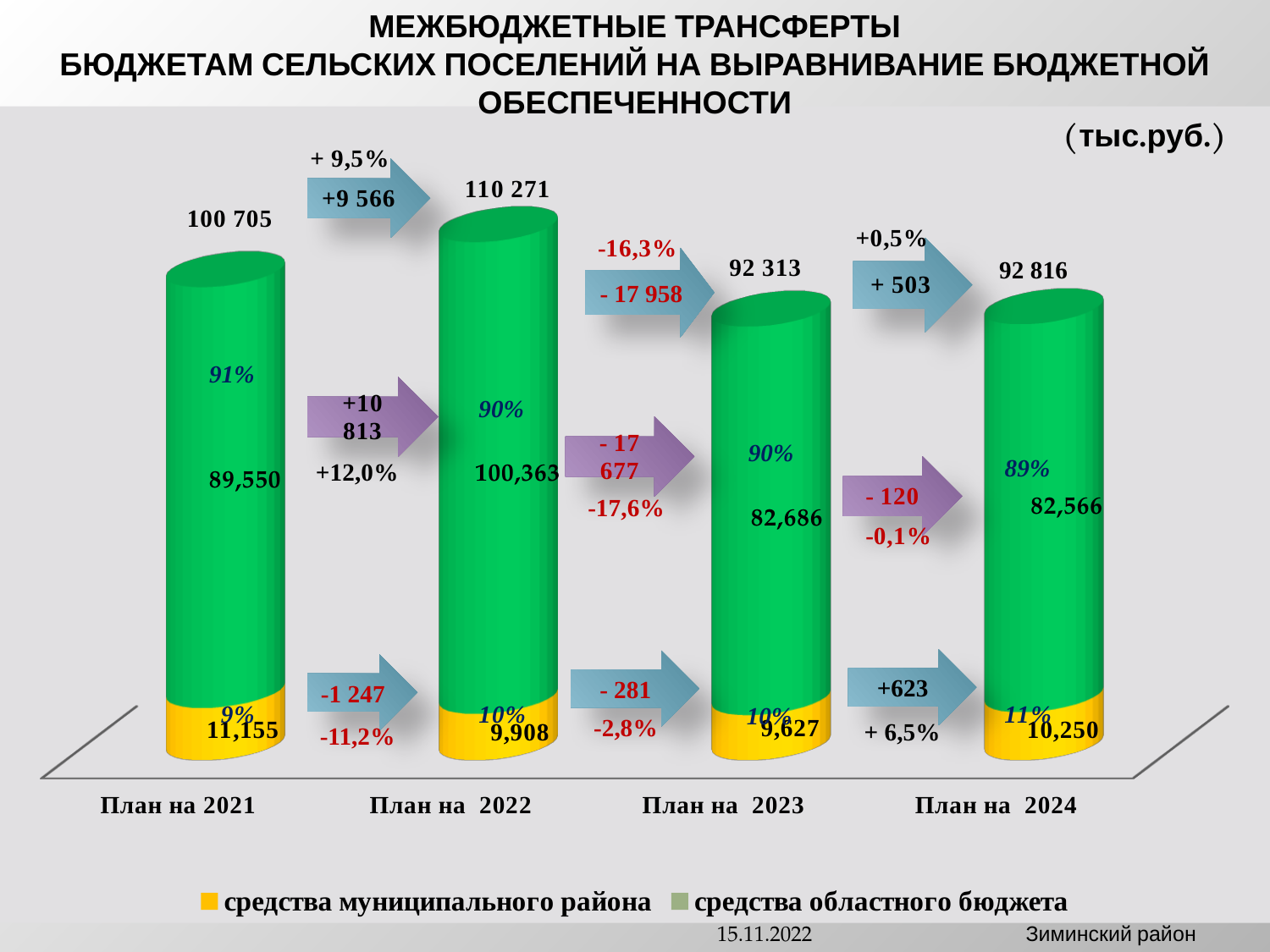

МЕЖБЮДЖЕТНЫЕ ТРАНСФЕРТЫ
БЮДЖЕТАМ СЕЛЬСКИХ ПОСЕЛЕНИЙ НА ВЫРАВНИВАНИЕ БЮДЖЕТНОЙ ОБЕСПЕЧЕННОСТИ

[unsupported chart]

(тыс.руб.)
- 17 958
92 816
91%
90%
90%
89%
+12,0%
-17,6%
+623
- 281
-1 247
10%
-2,8%
+ 6,5%
-11,2%

15.11.2022
Зиминский район